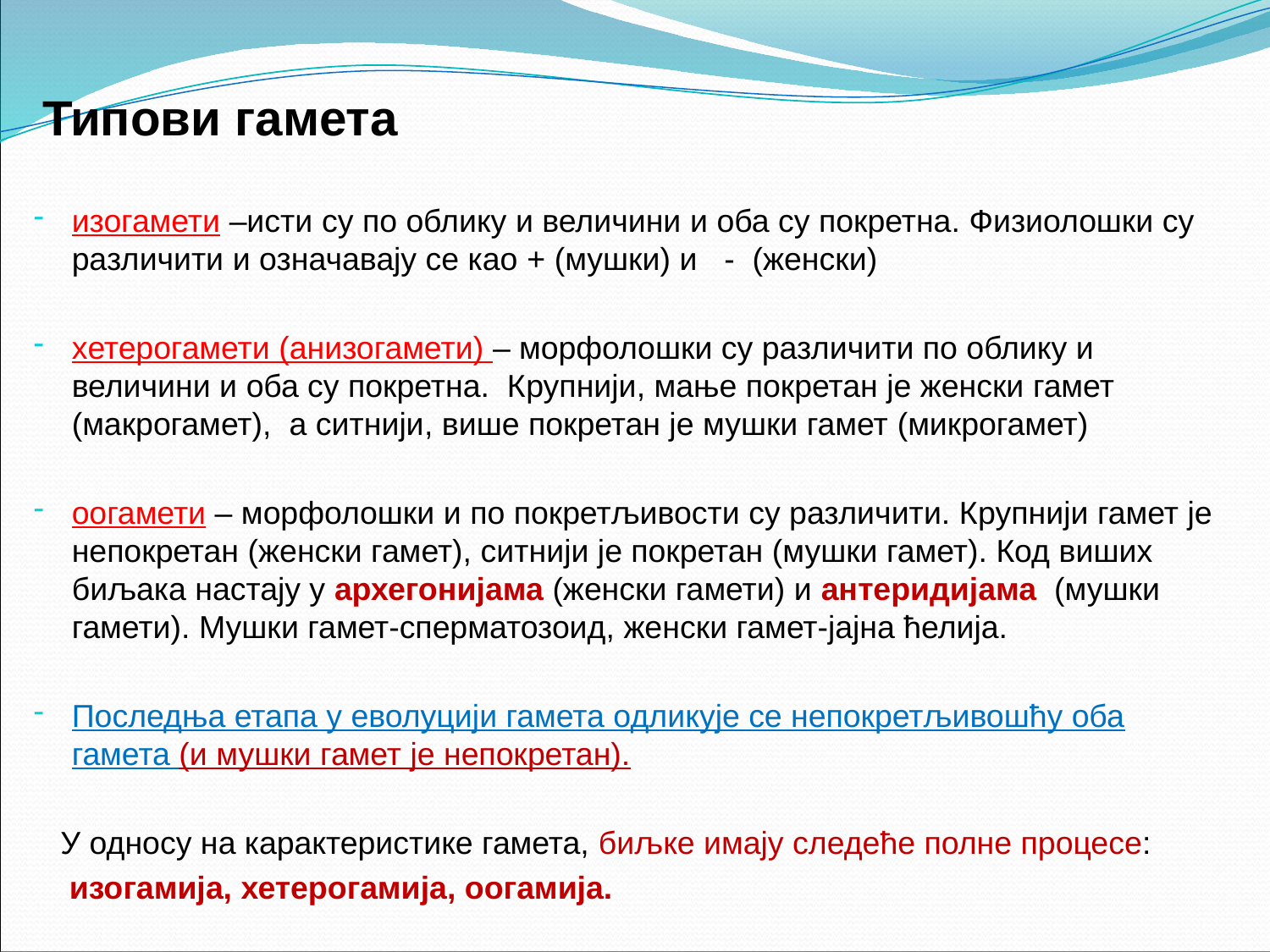

# Типови гамета
изогамети –исти су по облику и величини и оба су покретна. Физиолошки су различити и означавају се као + (мушки) и   -  (женски)

хетерогамети (анизогамети) – морфолошки су различити по облику и величини и оба су покретна.  Крупнији, мање покретан је женски гамет (макрогамет),  а ситнији, више покретан је мушки гамет (микрогамет)

оогамети – морфолошки и по покретљивости су различити. Крупнији гамет је непокретан (женски гамет), ситнији је покретан (мушки гамет). Код виших биљака настају у архегонијама (женски гамети) и антеридијама  (мушки гамети). Мушки гамет-сперматозоид, женски гамет-јајна ћелија.

Последња етапа у еволуцији гамета одликује се непокретљивошћу оба гамета (и мушки гамет је непокретан).

   У односу на карактеристике гамета, биљке имају следеће полне процесе:
    изогамија, хетерогамија, оогамија.